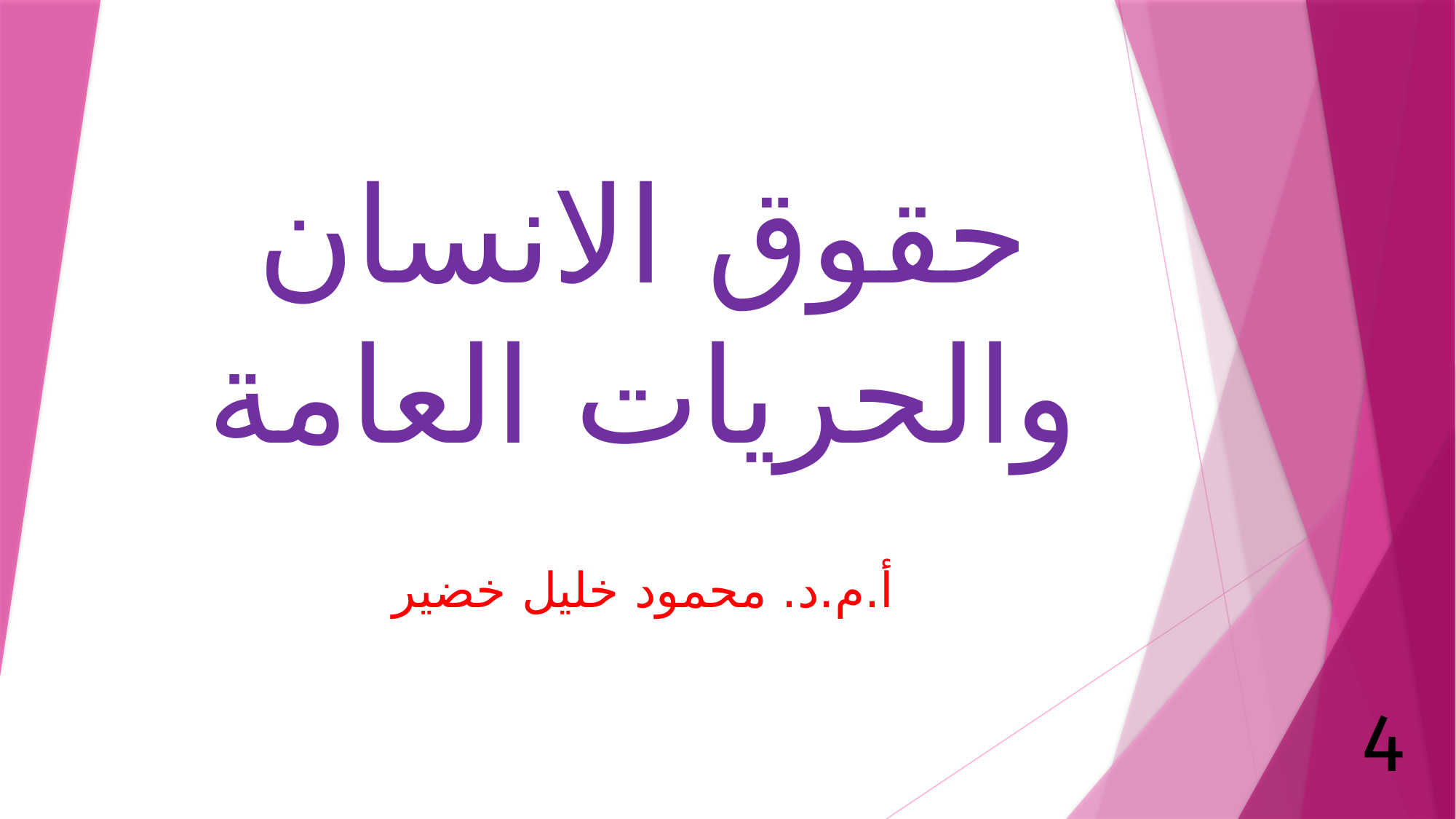

# حقوق الانسان والحريات العامة
أ.م.د. محمود خليل خضير
4